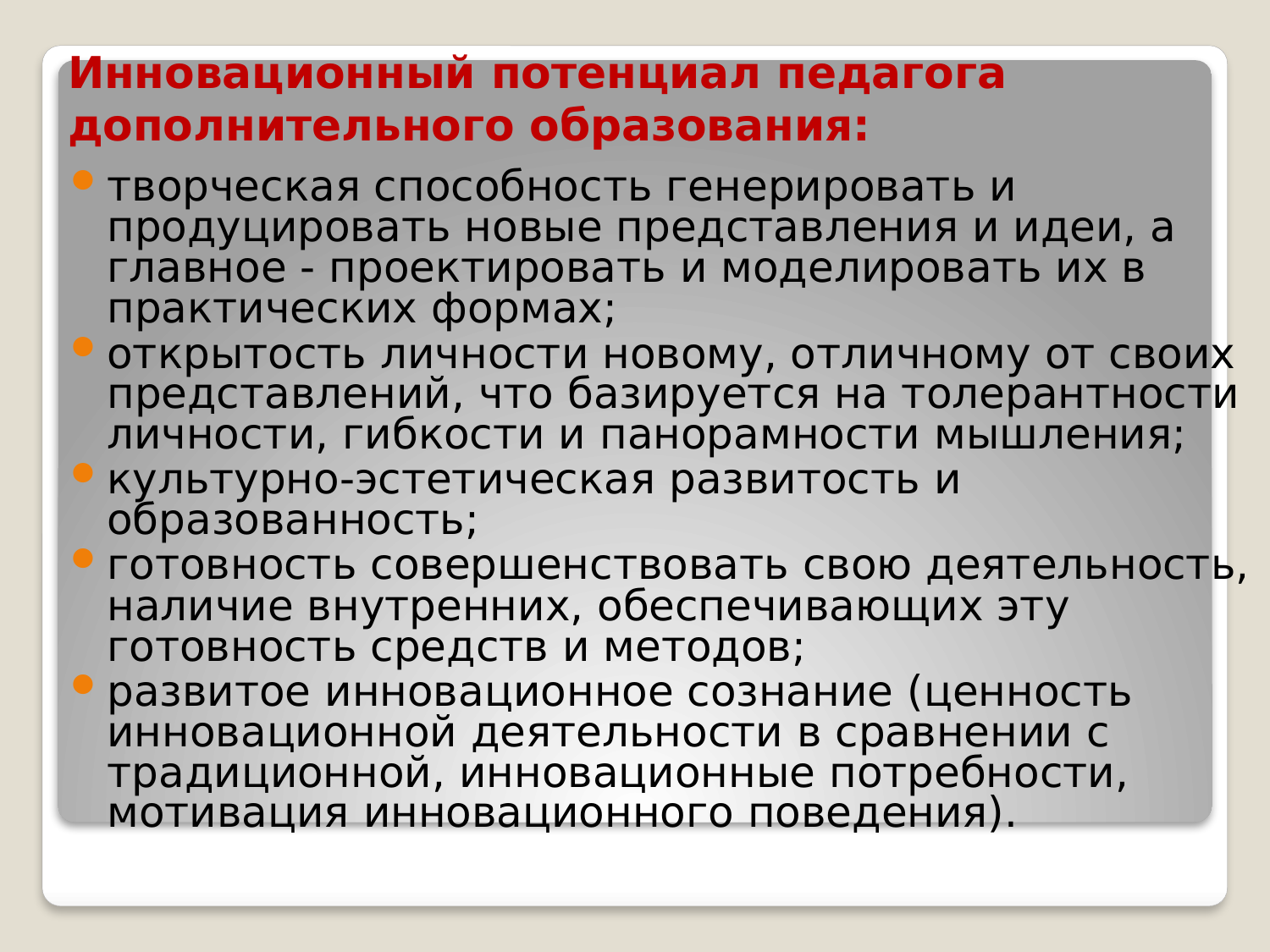

# Инновационный потенциал педагога дополнительного образования:
творческая способность генерировать и продуцировать новые представления и идеи, а главное - проектировать и моделировать их в практических формах;
открытость личности новому, отличному от своих представлений, что базируется на толерантности личности, гибкости и панорамности мышления;
культурно-эстетическая развитость и образованность;
готовность совершенствовать свою деятельность, наличие внутренних, обеспечивающих эту готовность средств и методов;
развитое инновационное сознание (ценность инновационной деятельности в сравнении с традиционной, инновационные потребности, мотивация инновационного поведения).